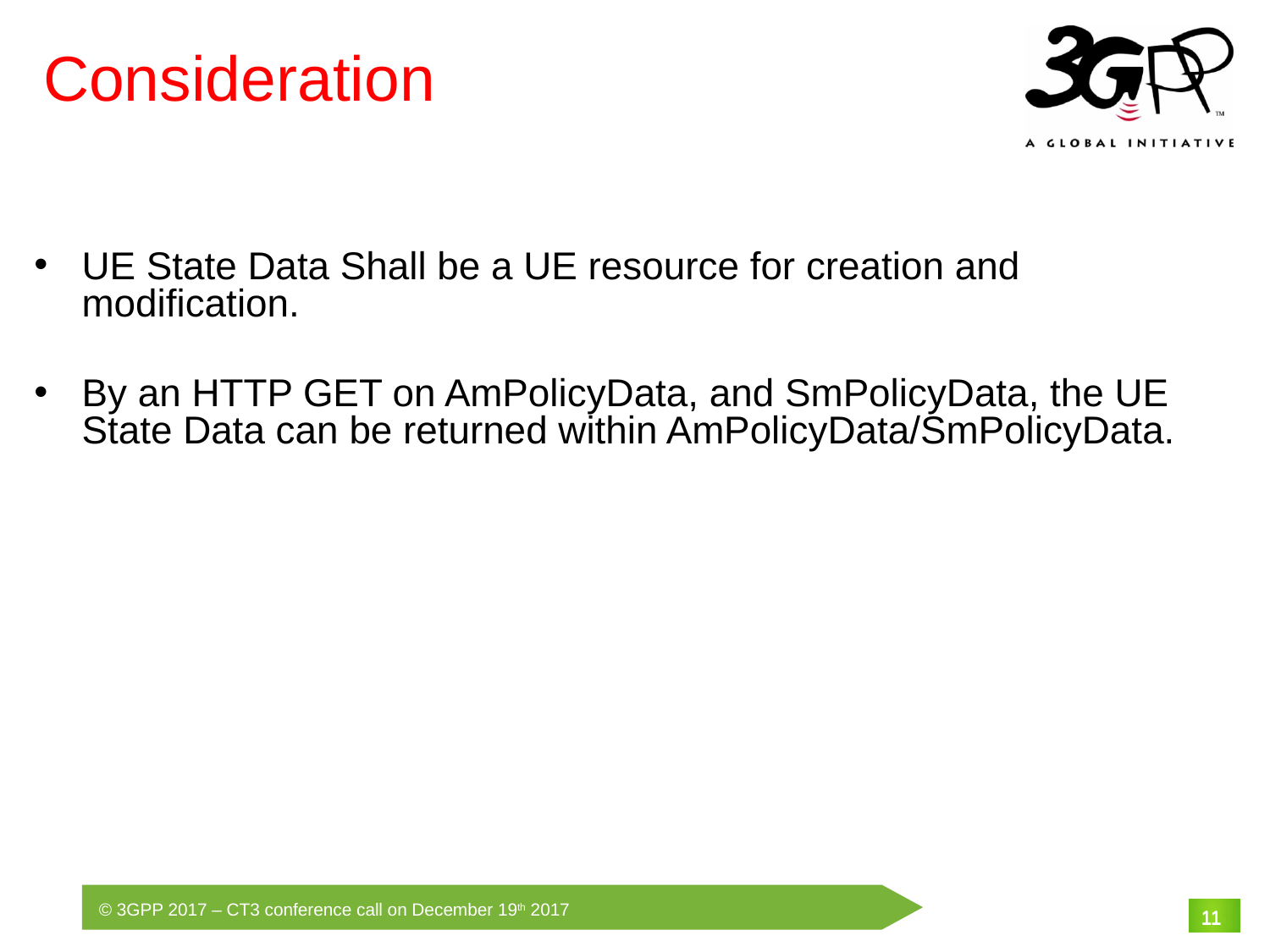

# Consideration

UE State Data Shall be a UE resource for creation and modification.

By an HTTP GET on AmPolicyData, and SmPolicyData, the UE State Data can be returned within AmPolicyData/SmPolicyData.

11
11